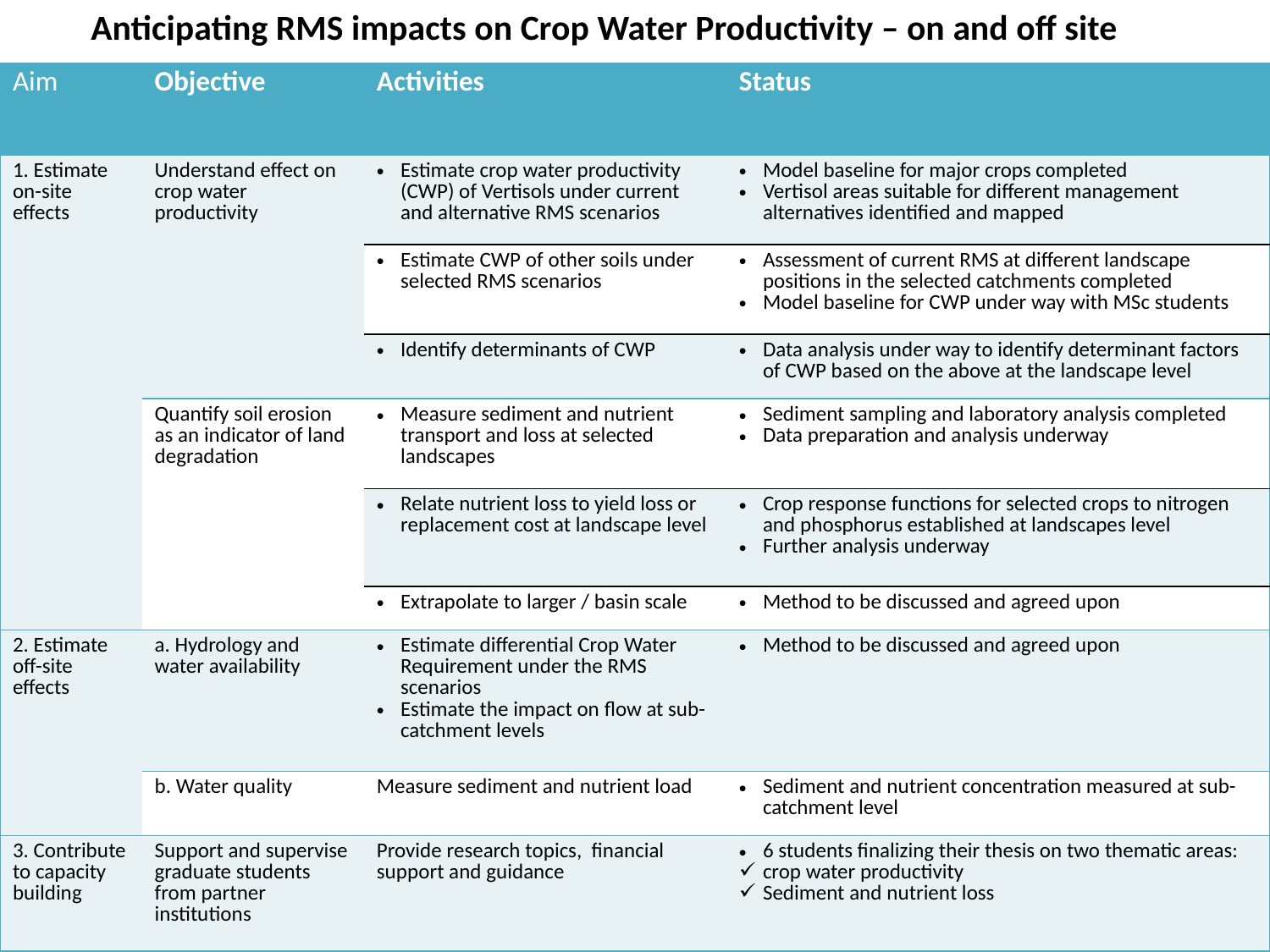

# Anticipating RMS impacts on Crop Water Productivity – on and off site
| Aim | Objective | Activities | Status |
| --- | --- | --- | --- |
| 1. Estimate on-site effects | Understand effect on crop water productivity | Estimate crop water productivity (CWP) of Vertisols under current and alternative RMS scenarios | Model baseline for major crops completed Vertisol areas suitable for different management alternatives identified and mapped |
|  |  | Estimate CWP of other soils under selected RMS scenarios | Assessment of current RMS at different landscape positions in the selected catchments completed Model baseline for CWP under way with MSc students |
|  |  | Identify determinants of CWP | Data analysis under way to identify determinant factors of CWP based on the above at the landscape level |
|  | Quantify soil erosion as an indicator of land degradation | Measure sediment and nutrient transport and loss at selected landscapes | Sediment sampling and laboratory analysis completed Data preparation and analysis underway |
|  |  | Relate nutrient loss to yield loss or replacement cost at landscape level | Crop response functions for selected crops to nitrogen and phosphorus established at landscapes level Further analysis underway |
|  |  | Extrapolate to larger / basin scale | Method to be discussed and agreed upon |
| 2. Estimate off-site effects | a. Hydrology and water availability | Estimate differential Crop Water Requirement under the RMS scenarios Estimate the impact on flow at sub-catchment levels | Method to be discussed and agreed upon |
|  | b. Water quality | Measure sediment and nutrient load | Sediment and nutrient concentration measured at sub-catchment level |
| 3. Contribute to capacity building | Support and supervise graduate students from partner institutions | Provide research topics, financial support and guidance | 6 students finalizing their thesis on two thematic areas: crop water productivity Sediment and nutrient loss |